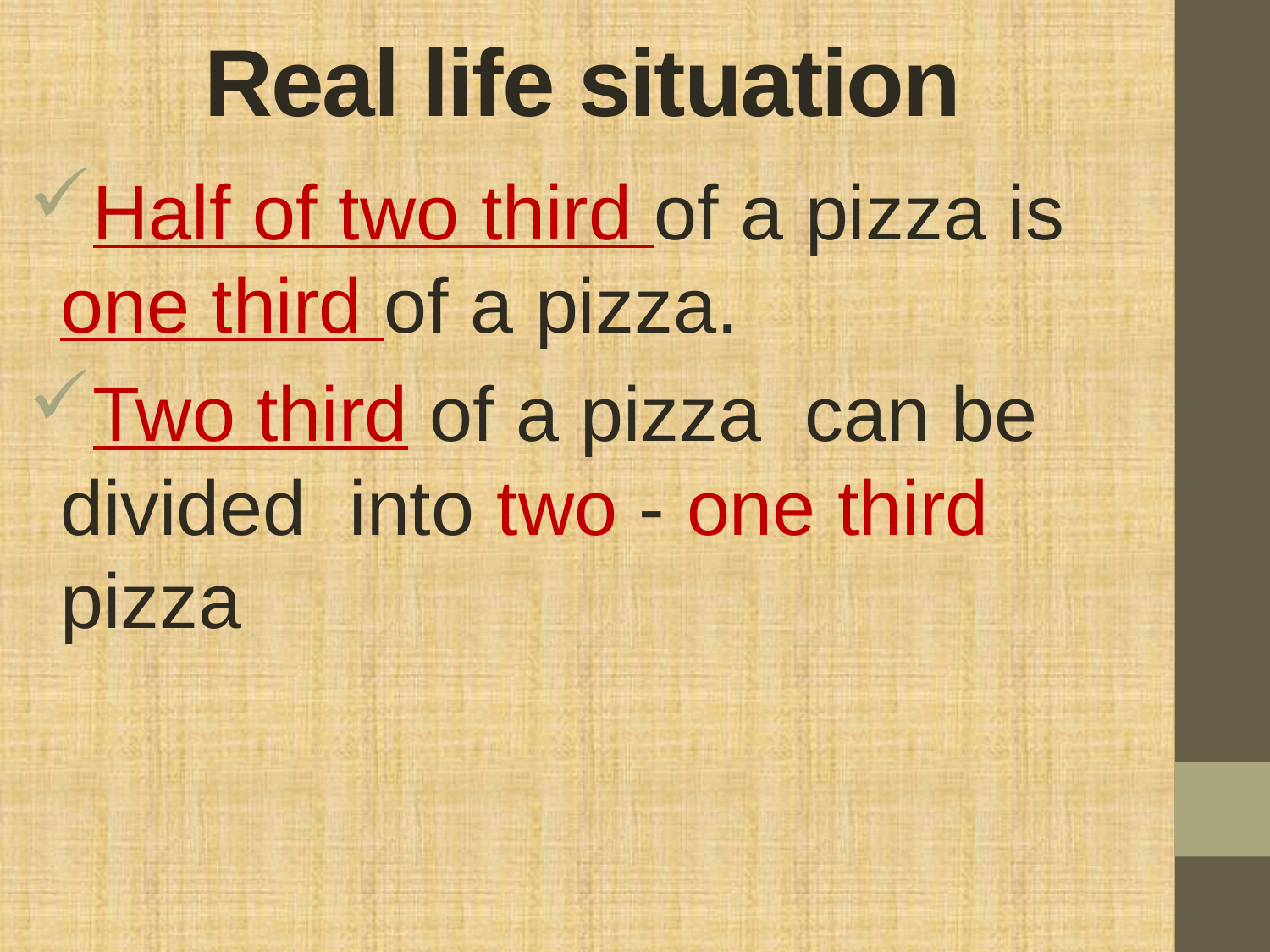

# Real life situation
Half of two third of a pizza is one third of a pizza.
Two third of a pizza  can be divided  into two - one third pizza